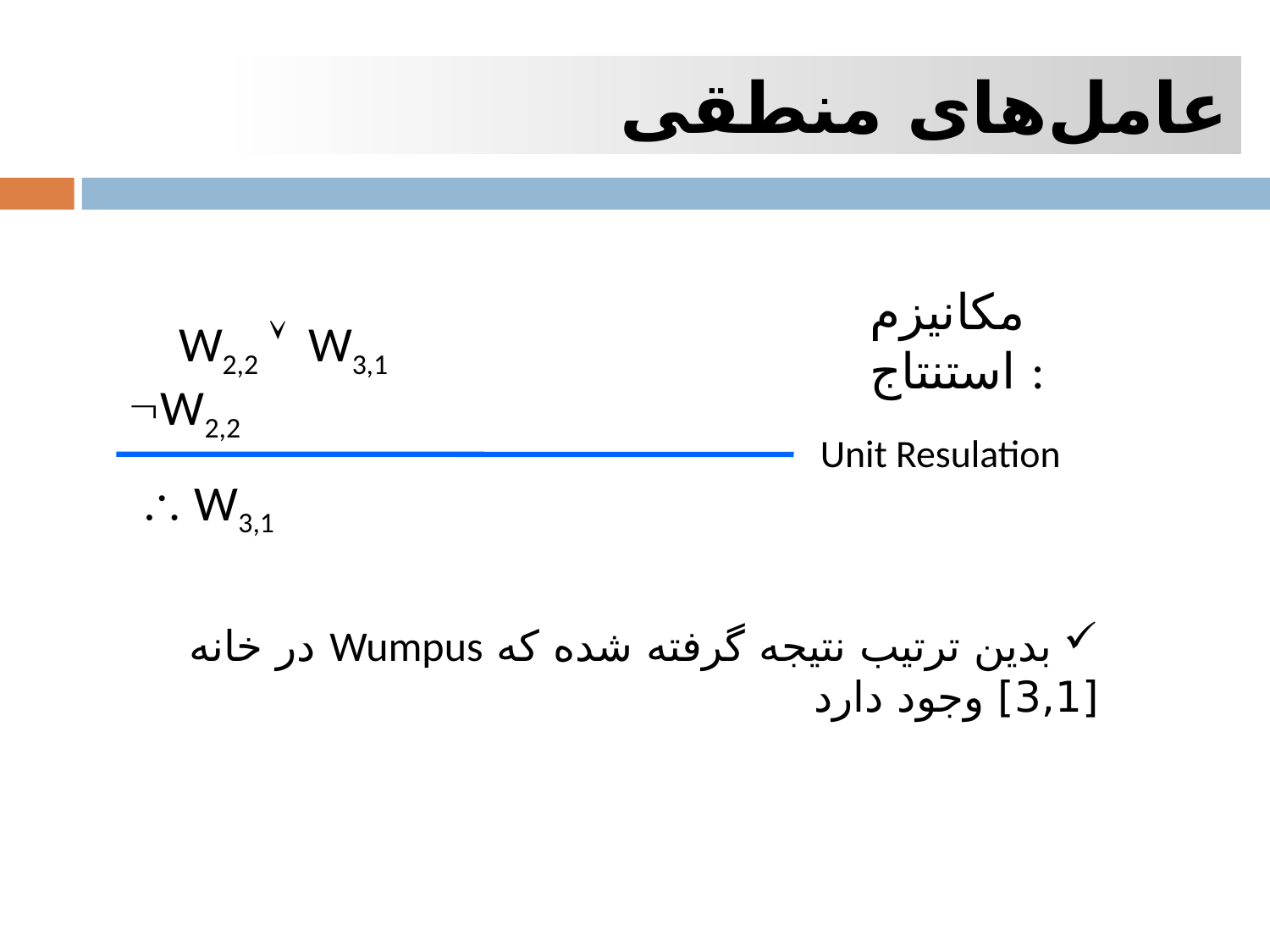

عامل‌های منطقی
مکانيزم استنتاج :
W2,2 ∨  W3,1
¬W2,2
Unit Resulation
∴ W3,1
 بدين ترتيب نتيجه گرفته شده که Wumpus در خانه [3,1] وجود دارد